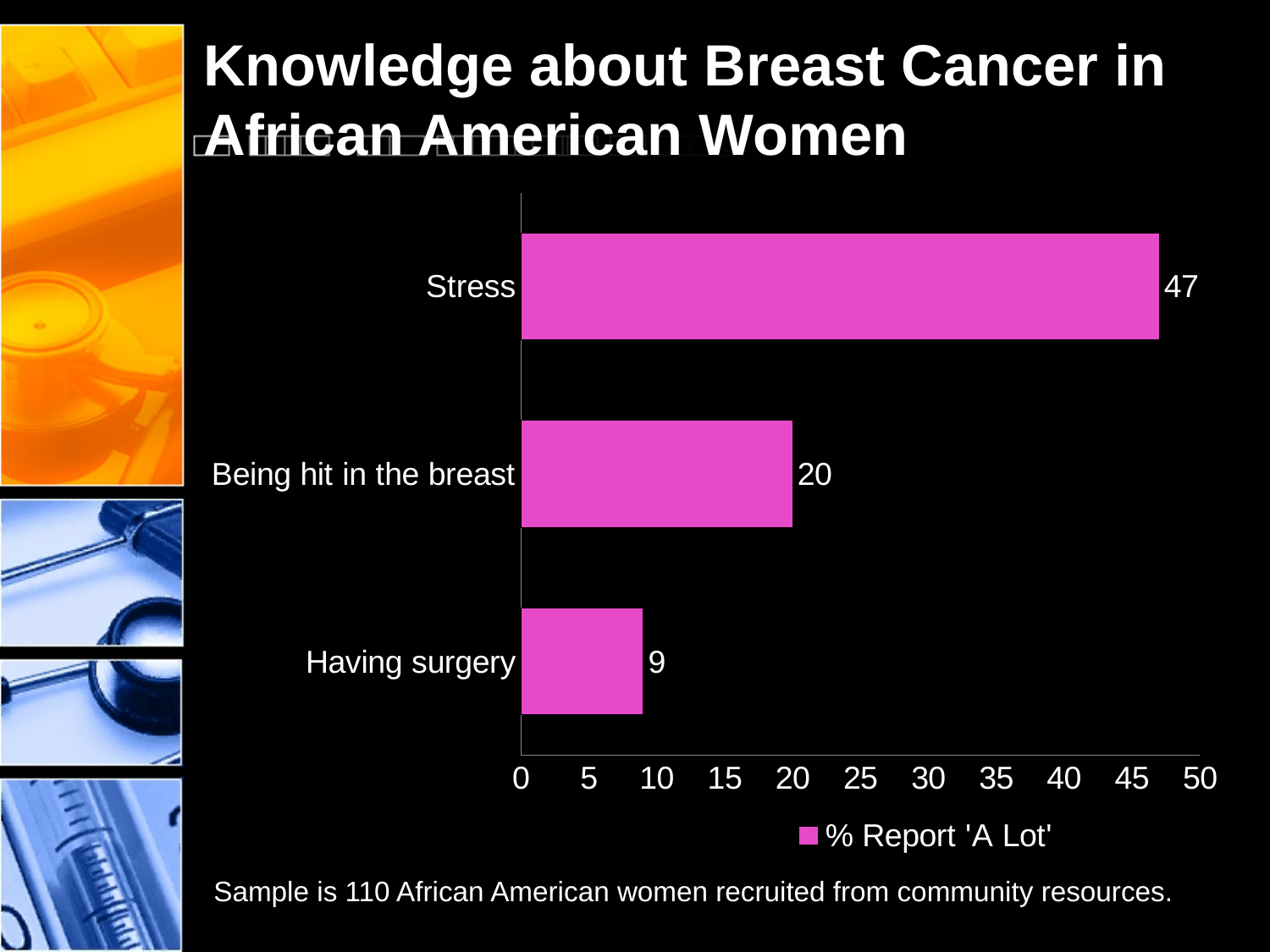

# Knowledge about Breast Cancer in African American Women

### Chart

| Category | % Report 'A Lot' |
|---|---|
| Having surgery | 9.0 |
| Being hit in the breast | 20.0 |
| Stress | 47.0 |
Sample is 110 African American women recruited from community resources.